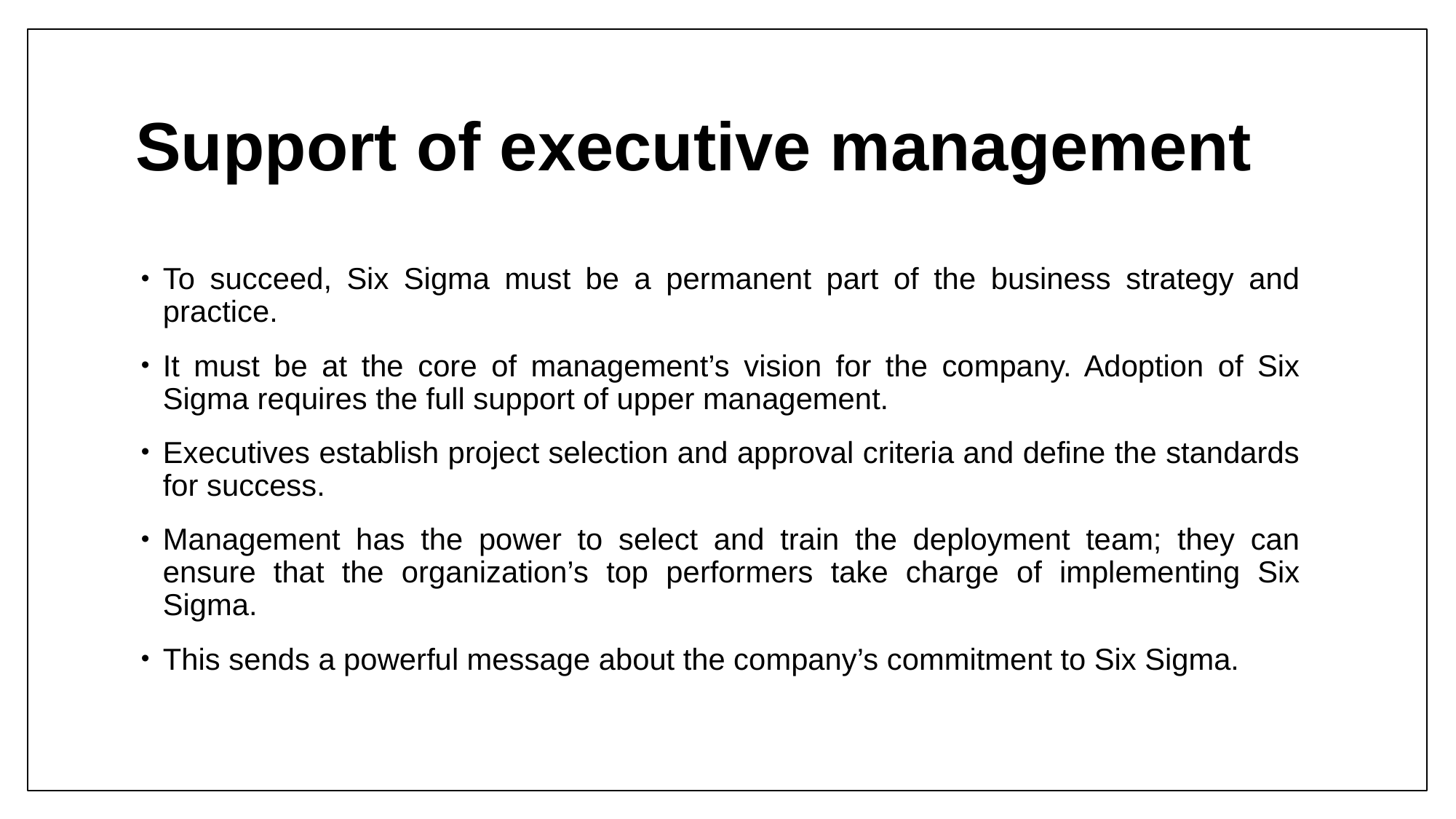

# Support of executive management
To succeed, Six Sigma must be a permanent part of the business strategy and practice.
It must be at the core of management’s vision for the company. Adoption of Six Sigma requires the full support of upper management.
Executives establish project selection and approval criteria and define the standards for success.
Management has the power to select and train the deployment team; they can ensure that the organization’s top performers take charge of implementing Six Sigma.
This sends a powerful message about the company’s commitment to Six Sigma.